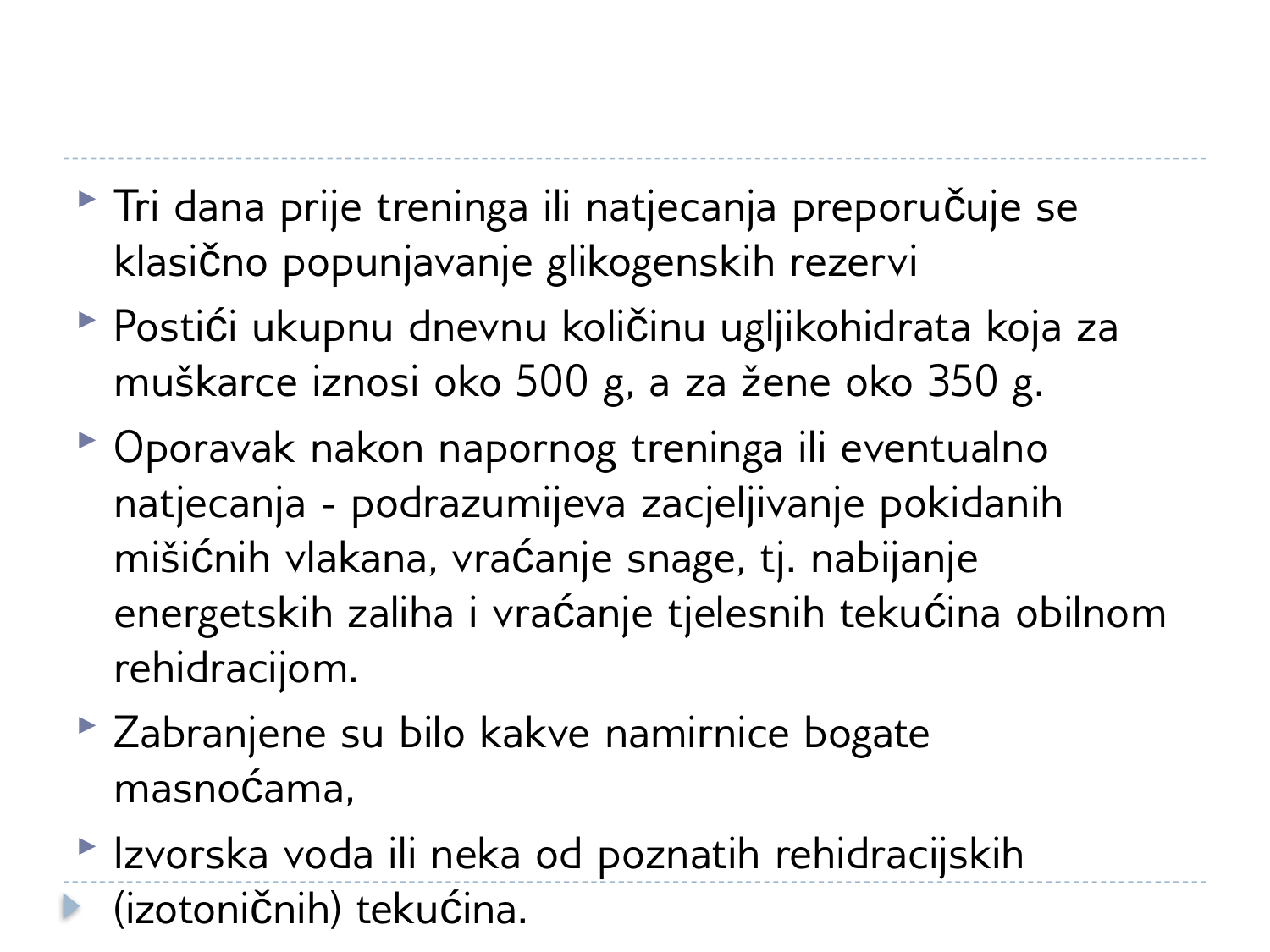

#
Tri dana prije treninga ili natjecanja preporučuje se klasično popunjavanje glikogenskih rezervi
Postići ukupnu dnevnu količinu ugljikohidrata koja za muškarce iznosi oko 500 g, a za žene oko 350 g.
Oporavak nakon napornog treninga ili eventualno natjecanja - podrazumijeva zacjeljivanje pokidanih mišićnih vlakana, vraćanje snage, tj. nabijanje energetskih zaliha i vraćanje tjelesnih tekućina obilnom rehidracijom.
Zabranjene su bilo kakve namirnice bogate masnoćama,
Izvorska voda ili neka od poznatih rehidracijskih (izotoničnih) tekućina.